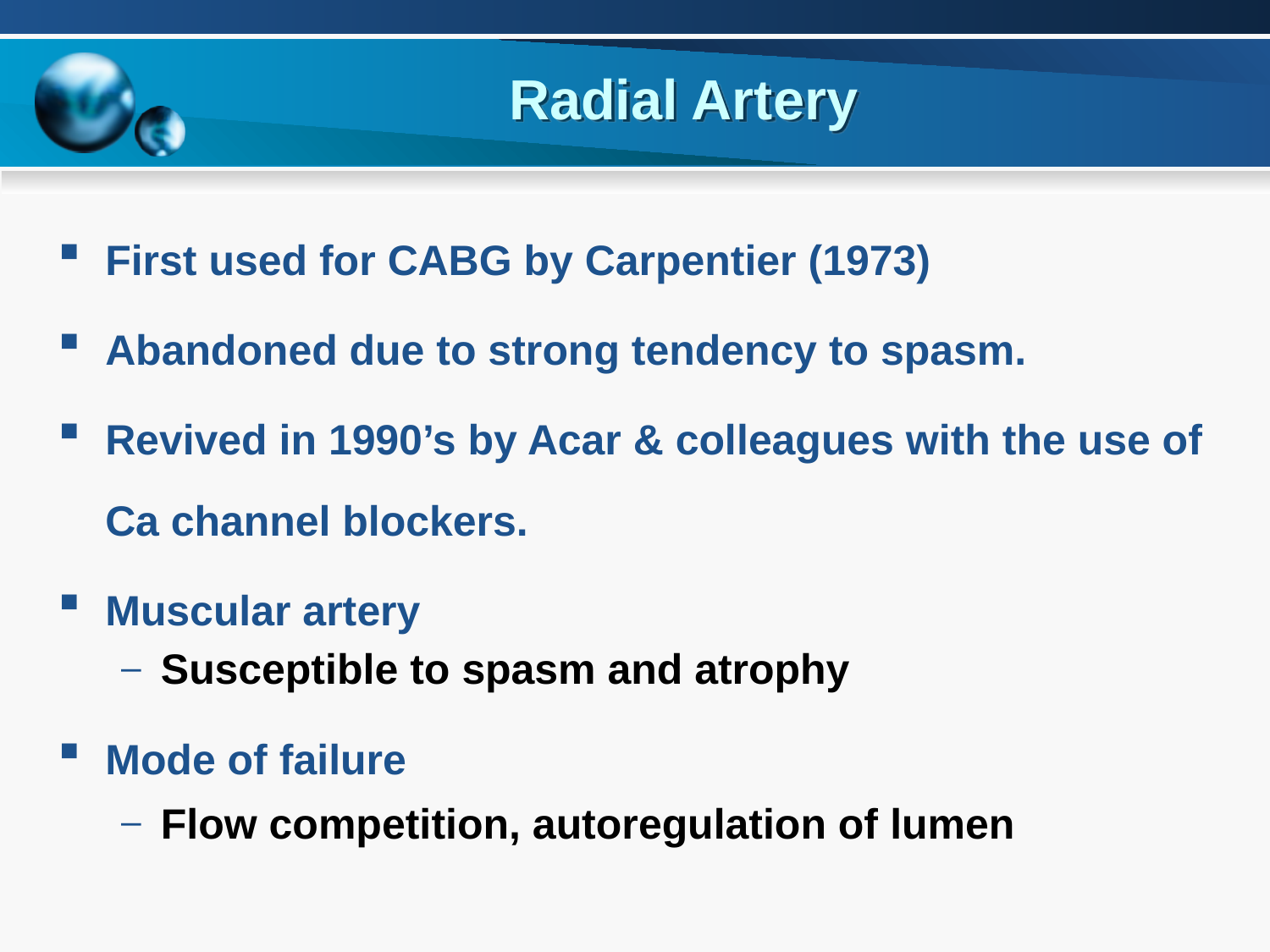

# Radial Artery
First used for CABG by Carpentier (1973)
Abandoned due to strong tendency to spasm.
Revived in 1990’s by Acar & colleagues with the use of Ca channel blockers.
Muscular artery
Susceptible to spasm and atrophy
Mode of failure
Flow competition, autoregulation of lumen